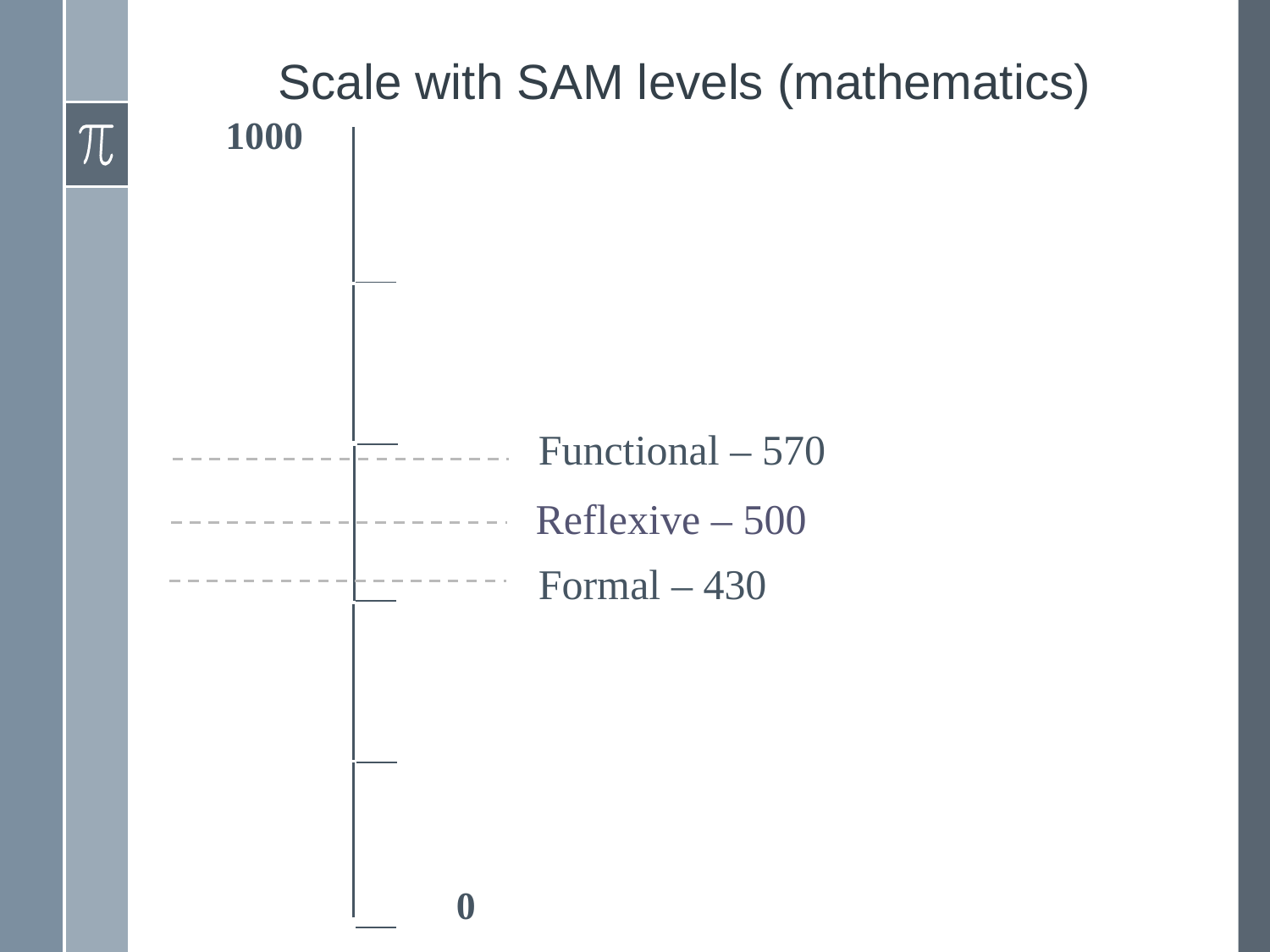

# Scale with SAM levels (mathematics)
1000

     0
Functional – 570
Reflexive – 500
Formal – 430